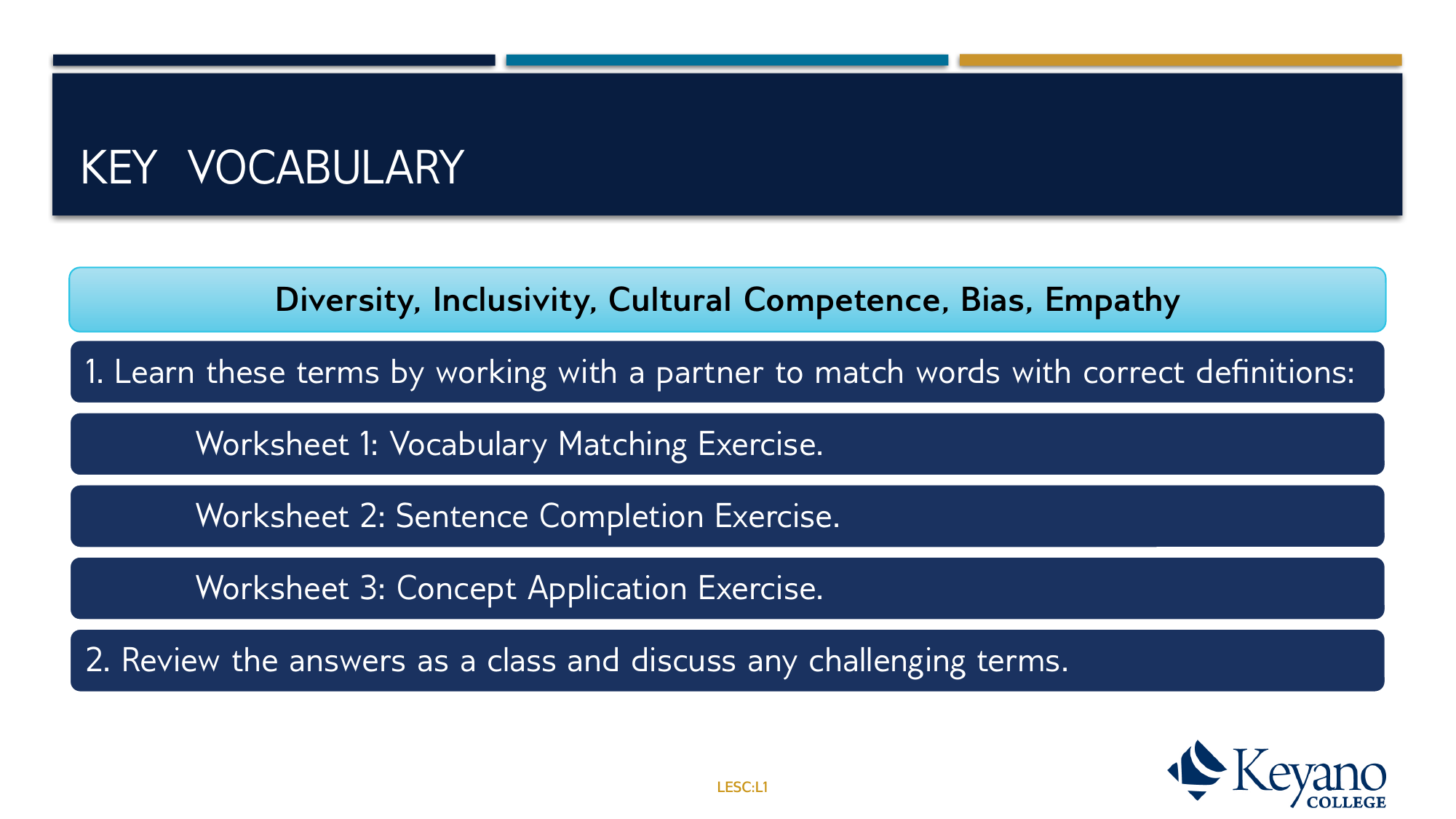

# Key  Vocabulary
Diversity, Inclusivity, Cultural Competence, Bias, Empathy
1. Learn these terms by working with a partner to match words with correct definitions:
	Worksheet 1: Vocabulary Matching Exercise.
	Worksheet 2: Sentence Completion Exercise.
	Worksheet 3: Concept Application Exercise.
2. Review the answers as a class and discuss any challenging terms.
LESC:L1